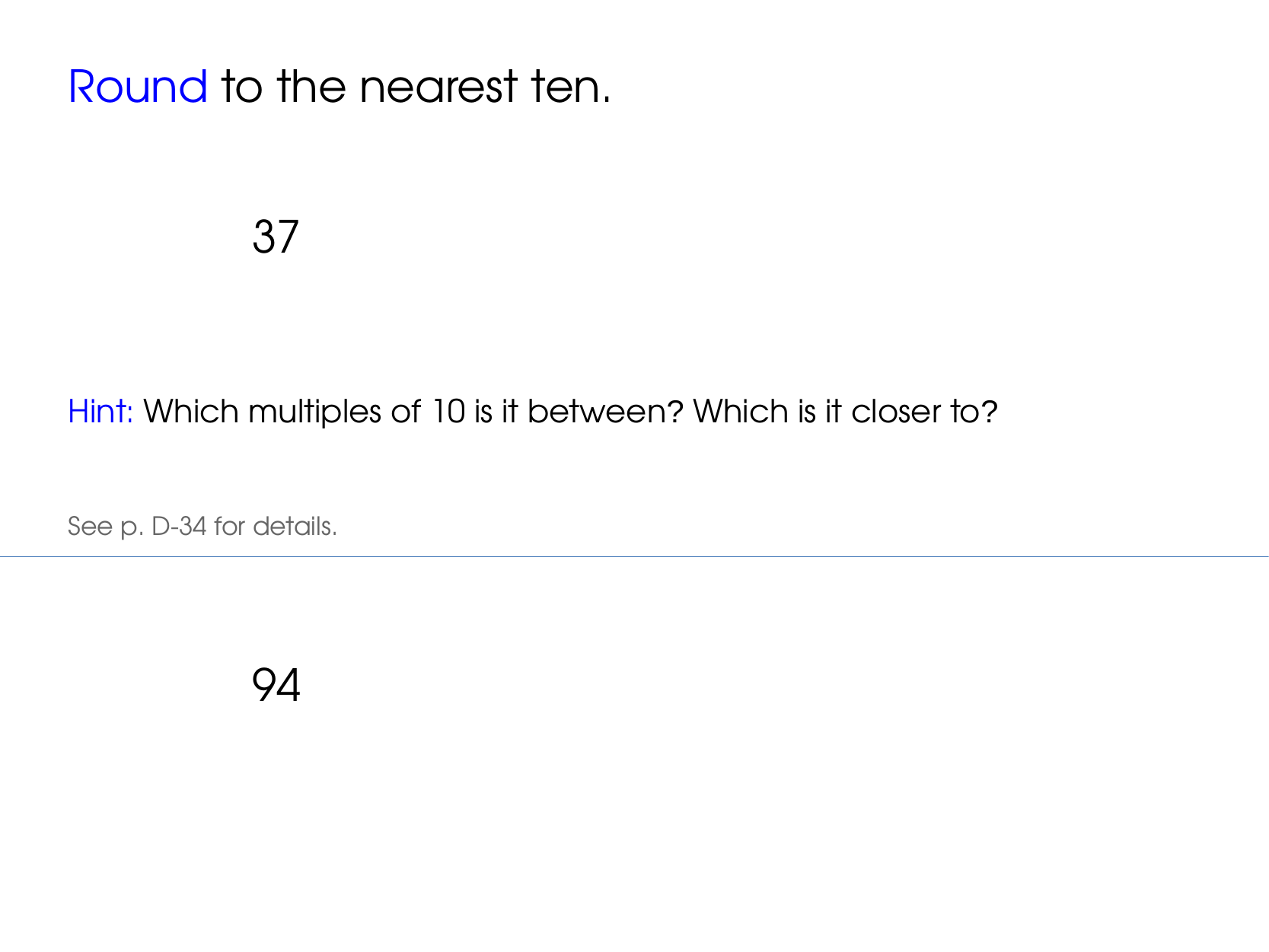

Round to the nearest ten.
37
Hint: Which multiples of 10 is it between? Which is it closer to?
See p. D-34 for details.
94